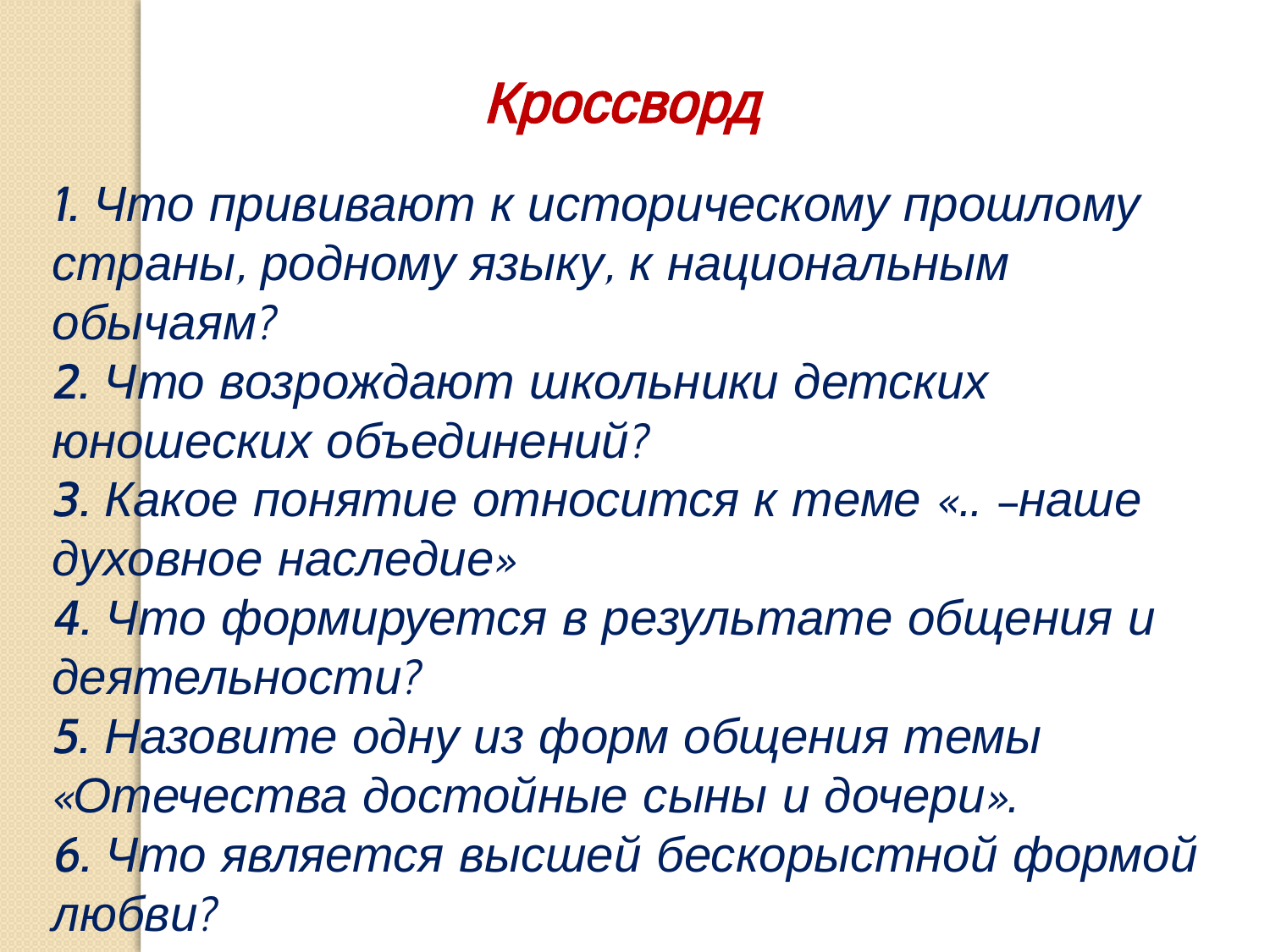

Кроссворд
1. Что прививают к историческому прошлому страны, родному языку, к национальным обычаям?
2. Что возрождают школьники детских юношеских объединений?
3. Какое понятие относится к теме «.. –наше духовное наследие»
4. Что формируется в результате общения и деятельности?
5. Назовите одну из форм общения темы «Отечества достойные сыны и дочери».
6. Что является высшей бескорыстной формой любви?